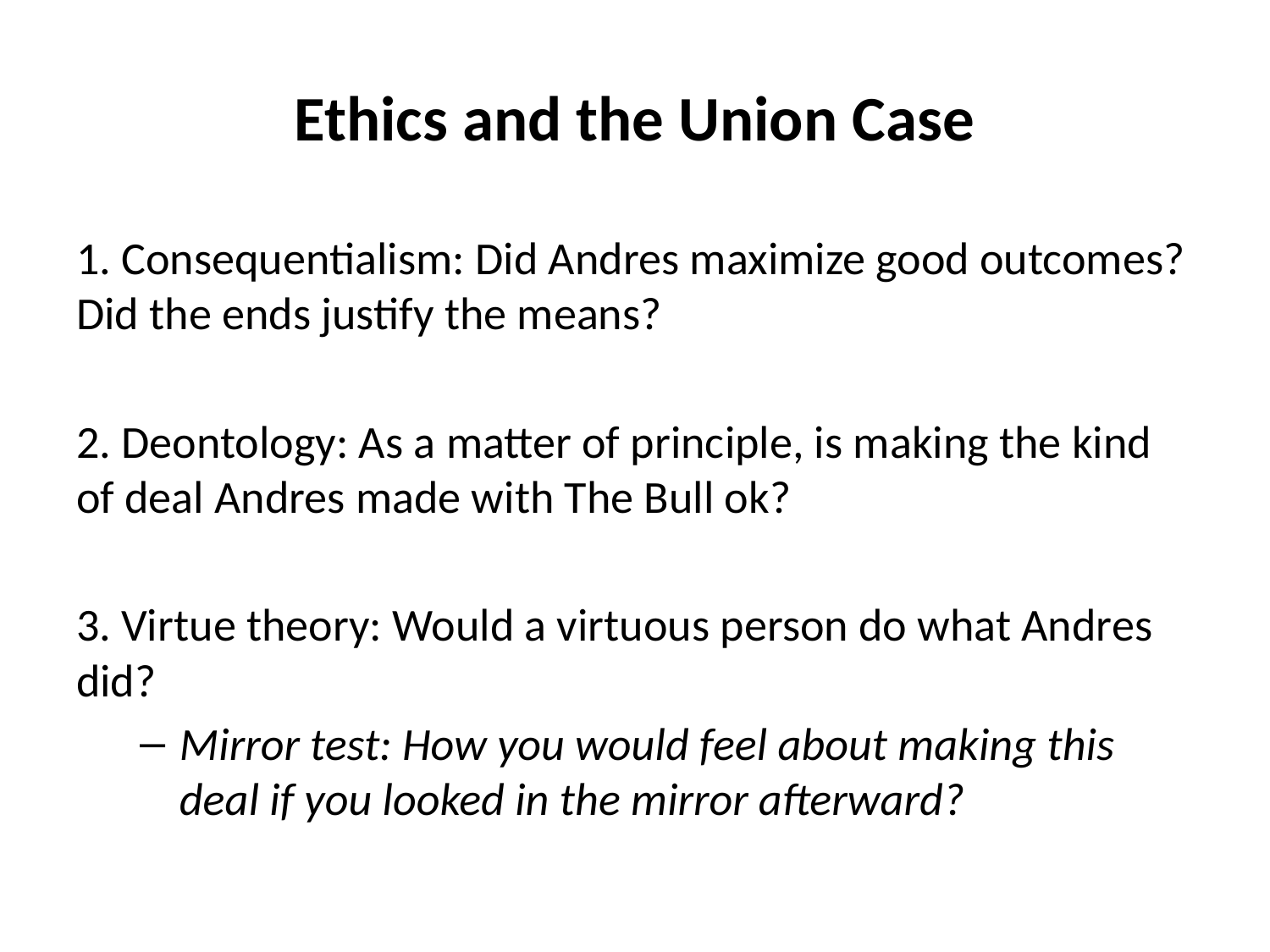

# Ethics and the Union Case
1. Consequentialism: Did Andres maximize good outcomes? Did the ends justify the means?

2. Deontology: As a matter of principle, is making the kind of deal Andres made with The Bull ok?

3. Virtue theory: Would a virtuous person do what Andres did?
Mirror test: How you would feel about making this deal if you looked in the mirror afterward?